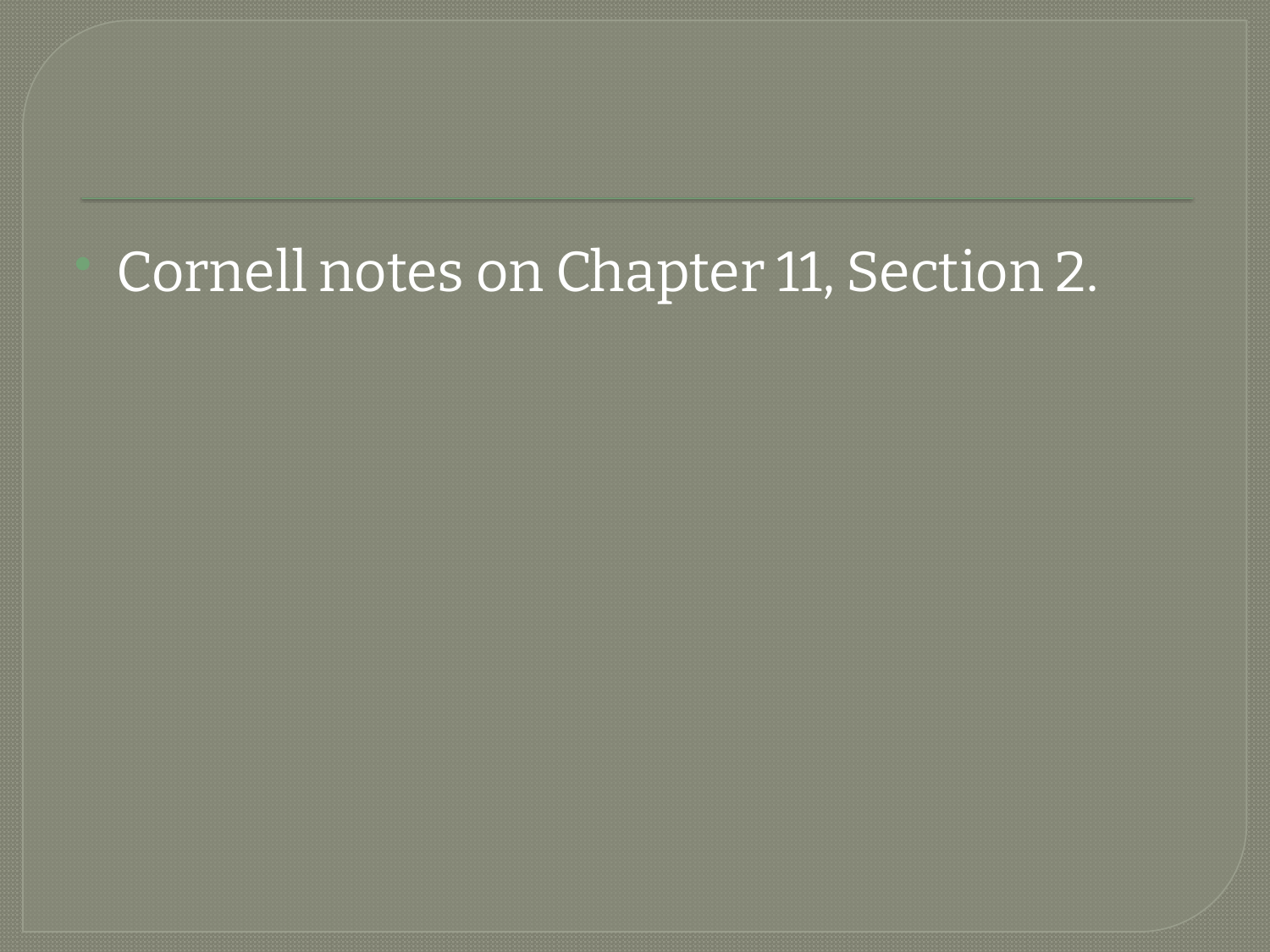

#
Cornell notes on Chapter 11, Section 2.